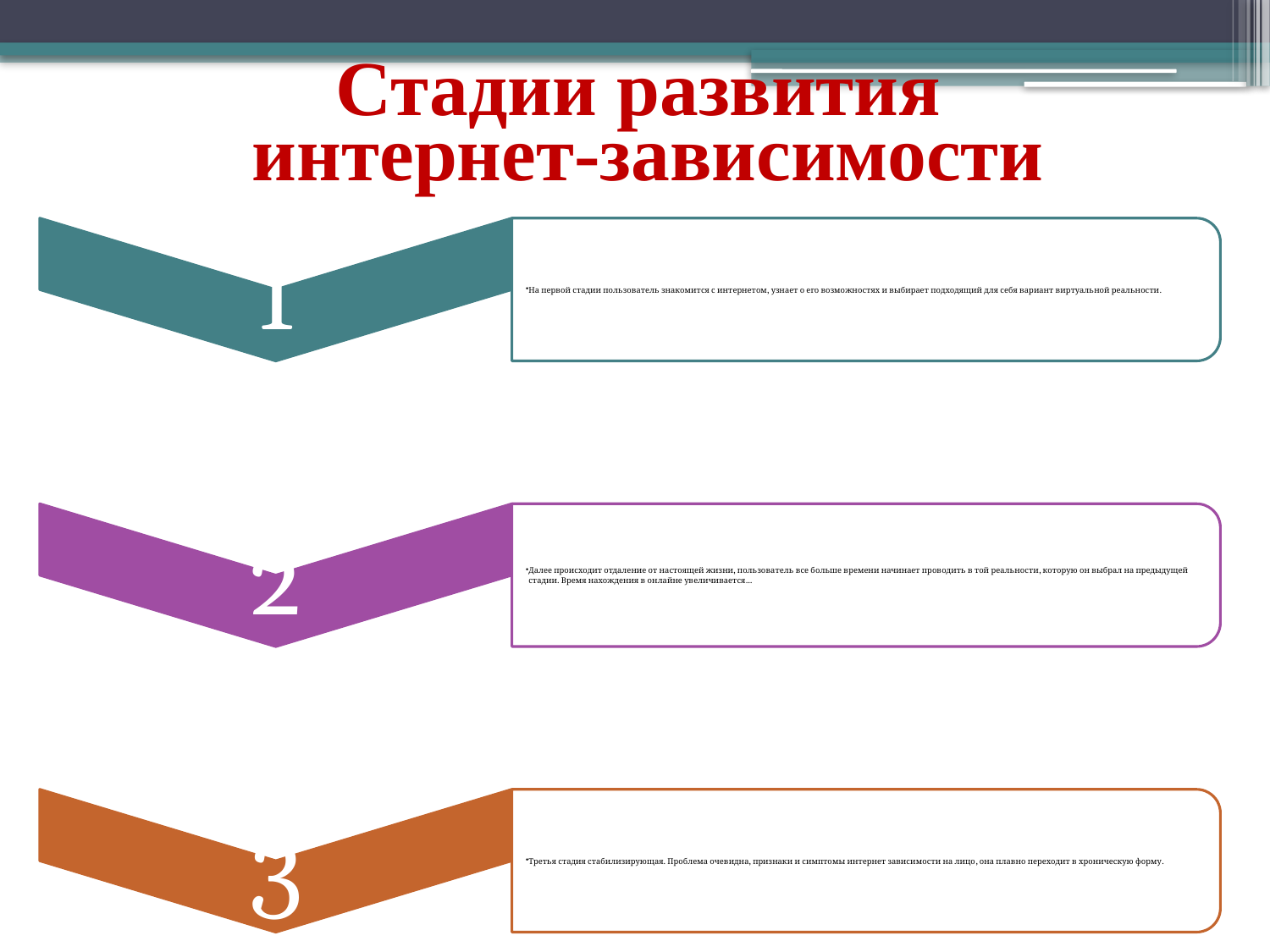

Стадии развития
 интернет-зависимости

1
На первой стадии пользователь знакомится с интернетом, узнает о его возможностях и выбирает подходящий для себя вариант виртуальной реальности.
2
Далее происходит отдаление от настоящей жизни, пользователь все больше времени начинает проводить в той реальности, которую он выбрал на предыдущей стадии. Время нахождения в онлайне увеличивается…
3
Третья стадия стабилизирующая. Проблема очевидна, признаки и симптомы интернет зависимости на лицо, она плавно переходит в хроническую форму.